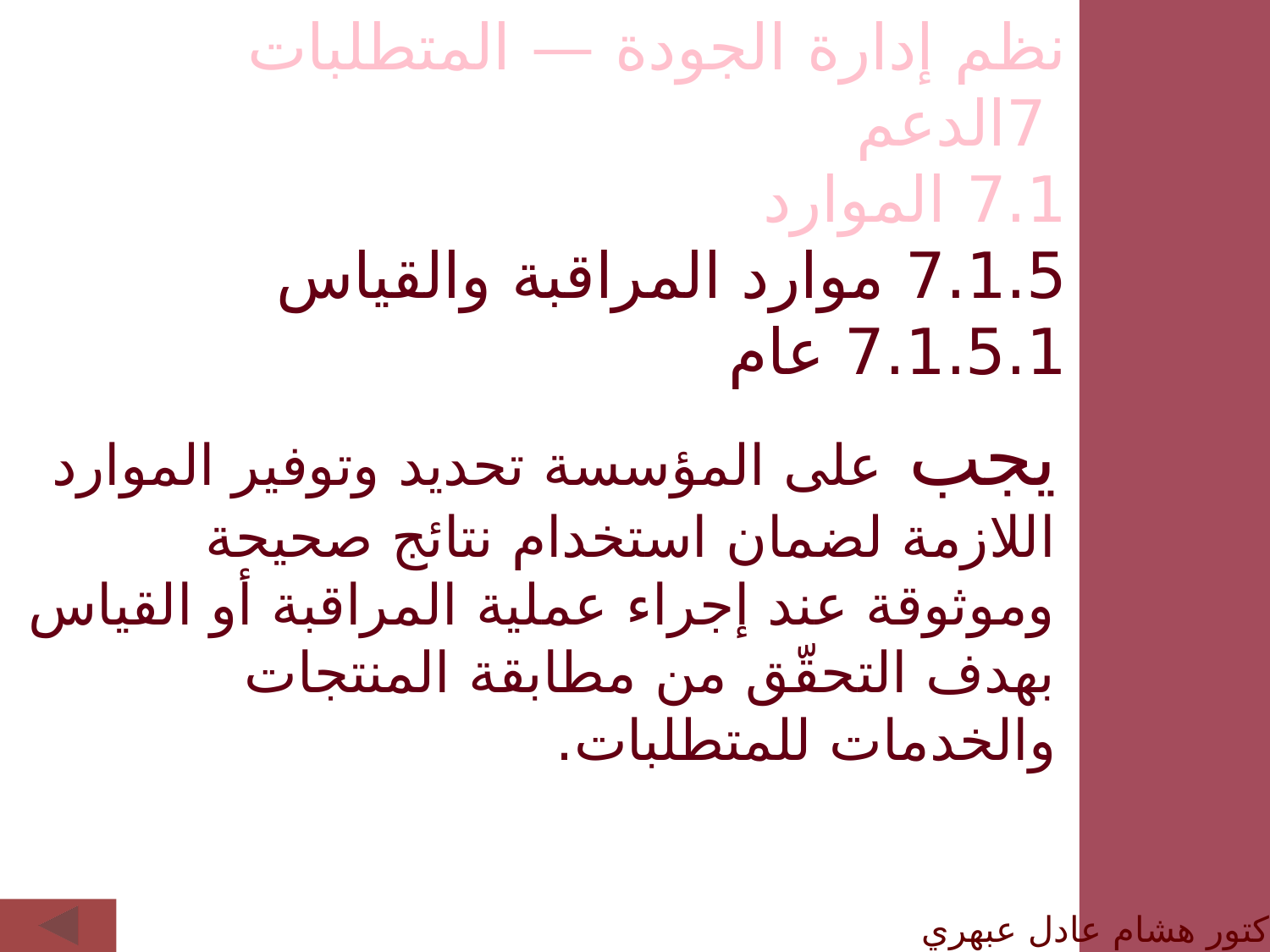

نظم إدارة الجودة — المتطلبات
 7الدعم
7.1 الموارد
7.1.5 موارد المراقبة والقياس
7.1.5.1 عام

يجب على المؤسسة تحديد وتوفير الموارد اللازمة لضمان استخدام نتائج صحيحة وموثوقة عند إجراء عملية المراقبة أو القياس بهدف التحقّق من مطابقة المنتجات والخدمات للمتطلبات.

الدكتور هشام عادل عبهري